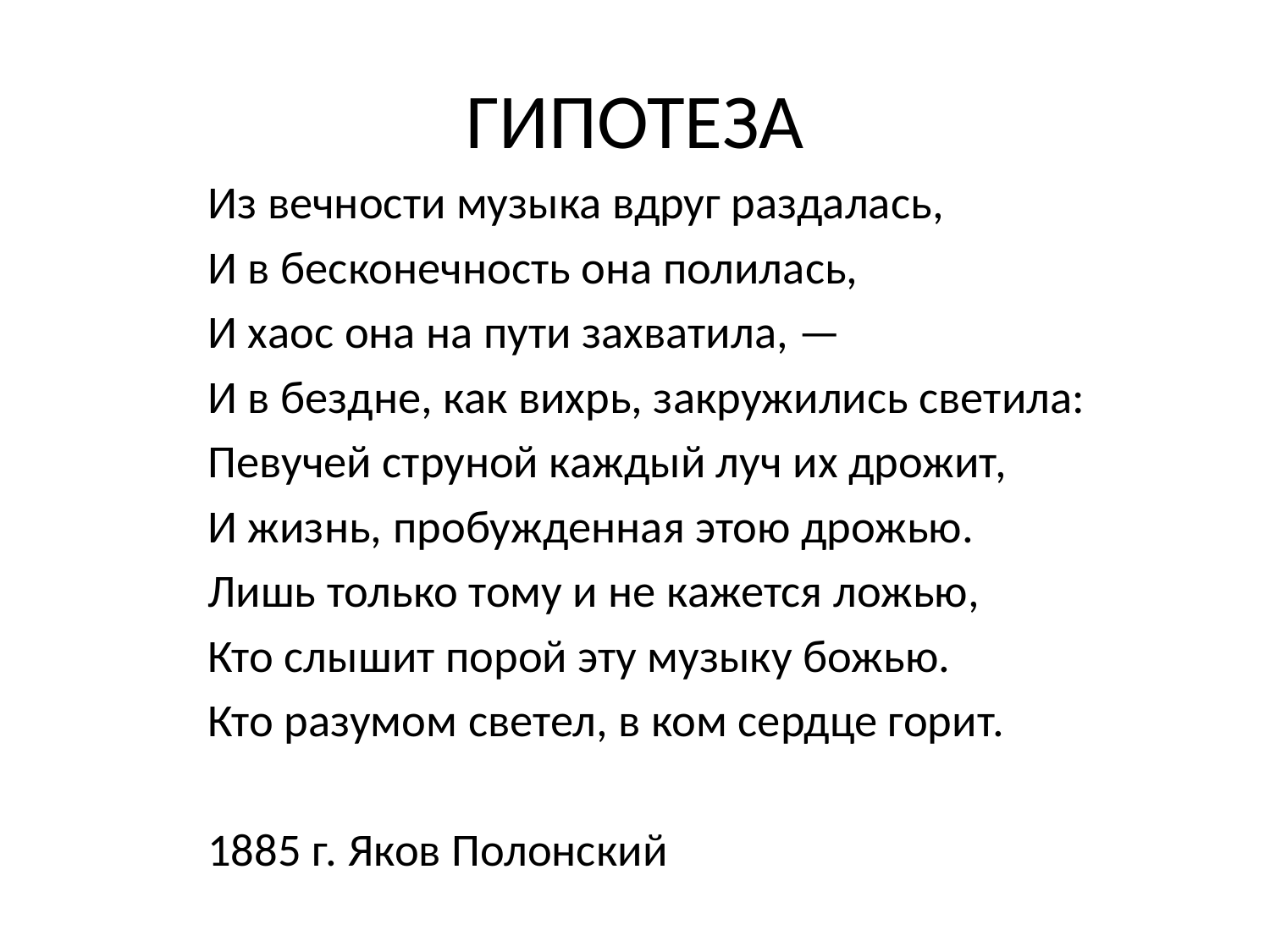

# ГИПОТЕЗА
Из вечности музыка вдруг раздалась,
И в бесконечность она полилась,
И хаос она на пути захватила, —
И в бездне, как вихрь, закружились светила:
Певучей струной каждый луч их дрожит,
И жизнь, пробужденная этою дрожью.
Лишь только тому и не кажется ложью,
Кто слышит порой эту музыку божью.
Кто разумом светел, в ком сердце горит.

1885 г. Яков Полонский